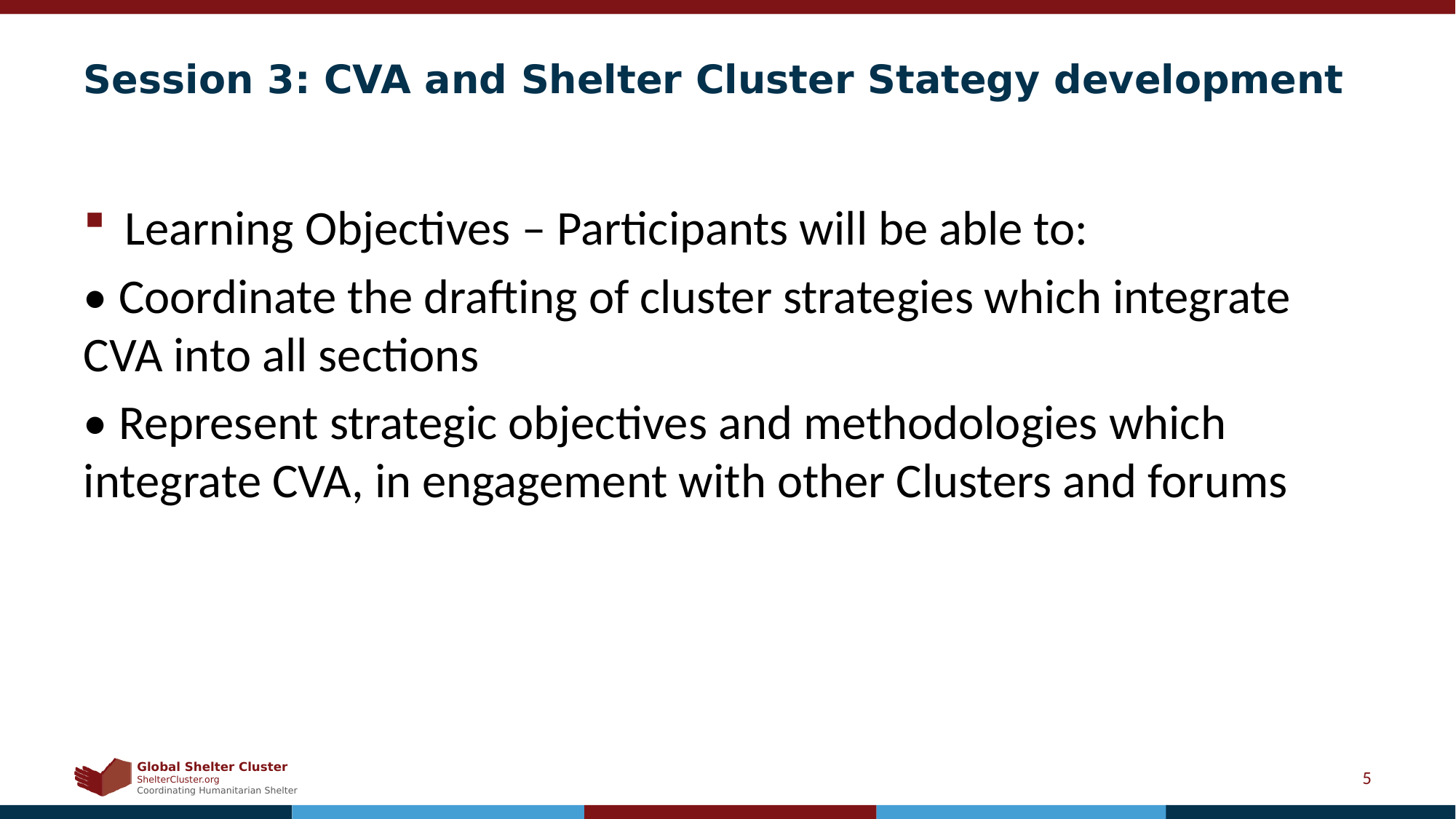

# Session 3: CVA and Shelter Cluster Stategy development
Learning Objectives – Participants will be able to:
• Coordinate the drafting of cluster strategies which integrate CVA into all sections
• Represent strategic objectives and methodologies which integrate CVA, in engagement with other Clusters and forums
5